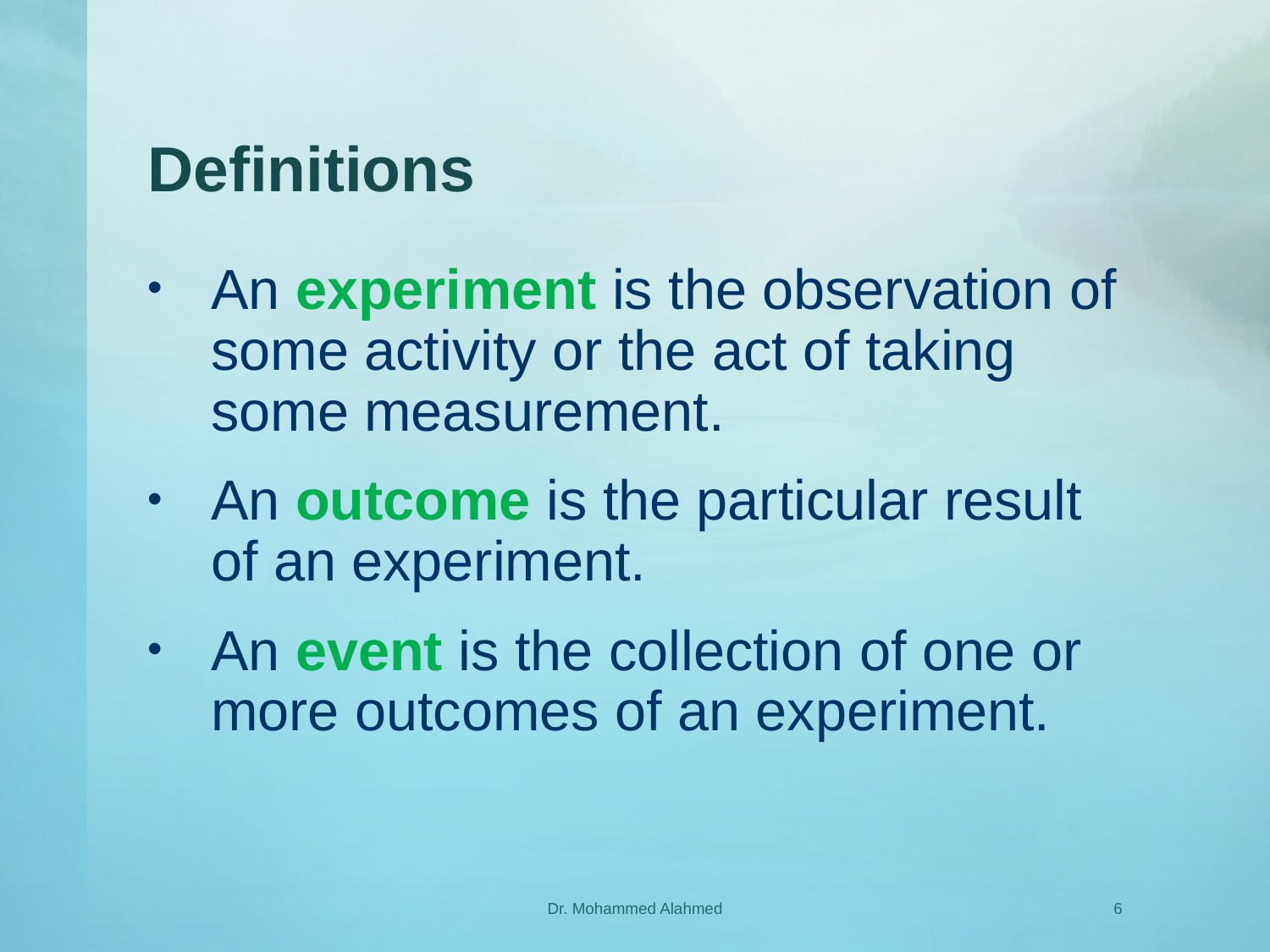

# Definitions
An experiment is the observation of some activity or the act of taking some measurement.
An outcome is the particular result of an experiment.
An event is the collection of one or more outcomes of an experiment.

Dr. Mohammed Alahmed
6